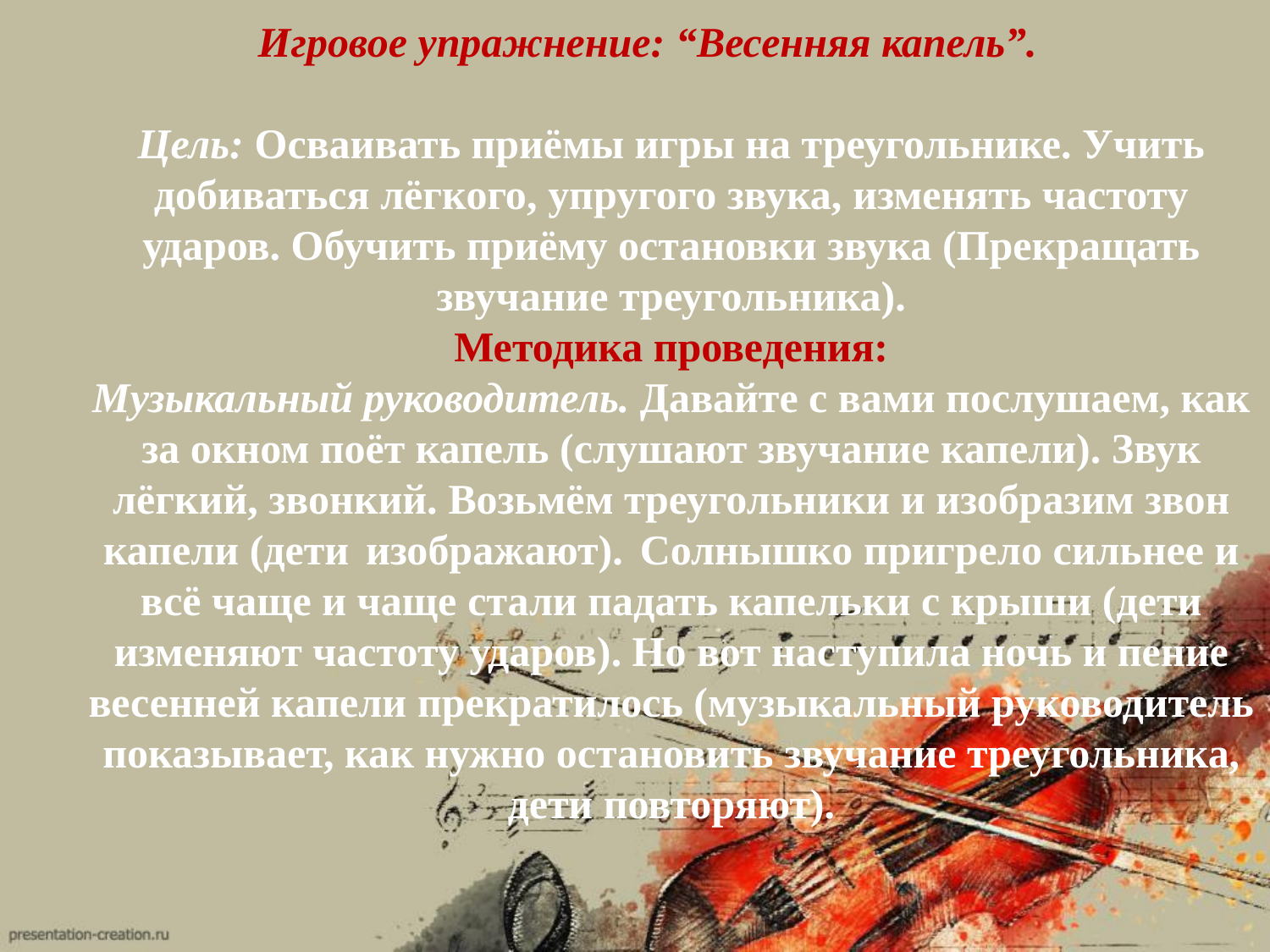

# Игровое упражнение: “Весенняя капель”. Цель: Осваивать приёмы игры на треугольнике. Учить добиваться лёгкого, упругого звука, изменять частоту ударов. Обучить приёму остановки звука (Прекращать звучание треугольника). Методика проведения: Музыкальный руководитель. Давайте с вами послушаем, как за окном поёт капель (слушают звучание капели). Звук лёгкий, звонкий. Возьмём треугольники и изобразим звон капели (дети изображают). Солнышко пригрело сильнее и всё чаще и чаще стали падать капельки с крыши (дети изменяют частоту ударов). Но вот наступила ночь и пение весенней капели прекратилось (музыкальный руководитель показывает, как нужно остановить звучание треугольника, дети повторяют).